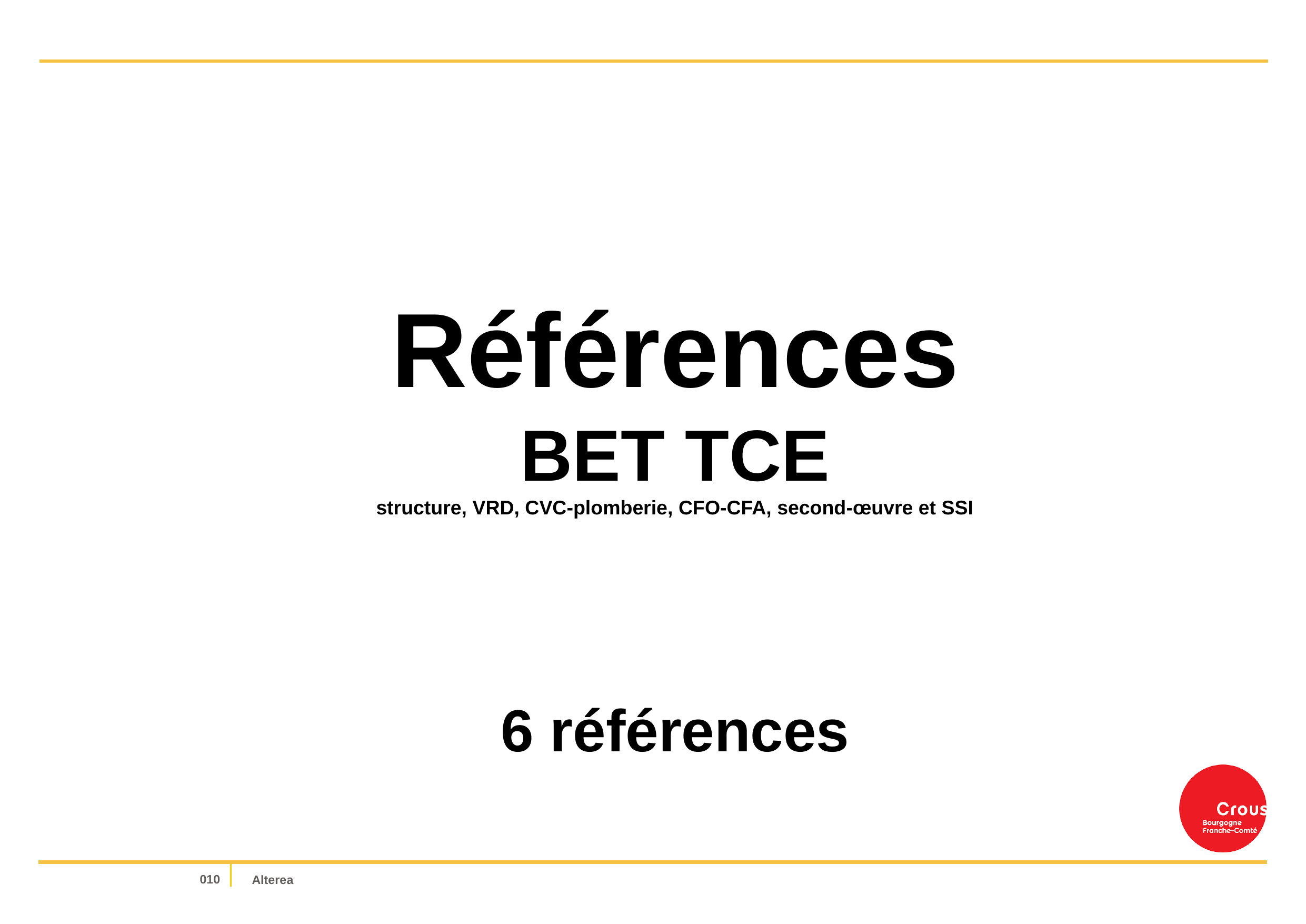

Références
BET TCE
structure, VRD, CVC-plomberie, CFO-CFA, second-œuvre et SSI

6 références